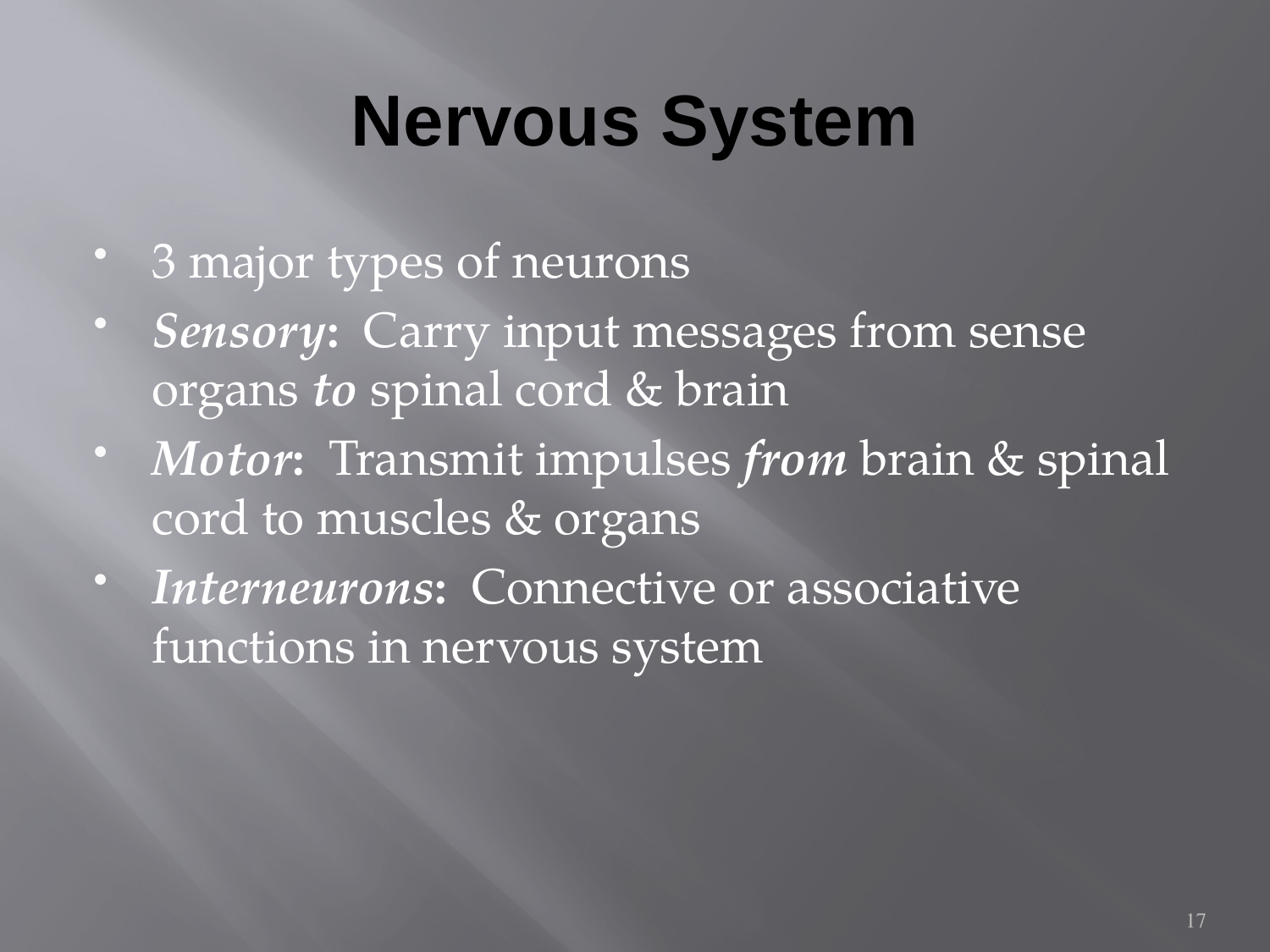

# Nervous System
3 major types of neurons
Sensory:  Carry input messages from sense organs to spinal cord & brain
Motor:  Transmit impulses from brain & spinal cord to muscles & organs
Interneurons:  Connective or associative functions in nervous system
17